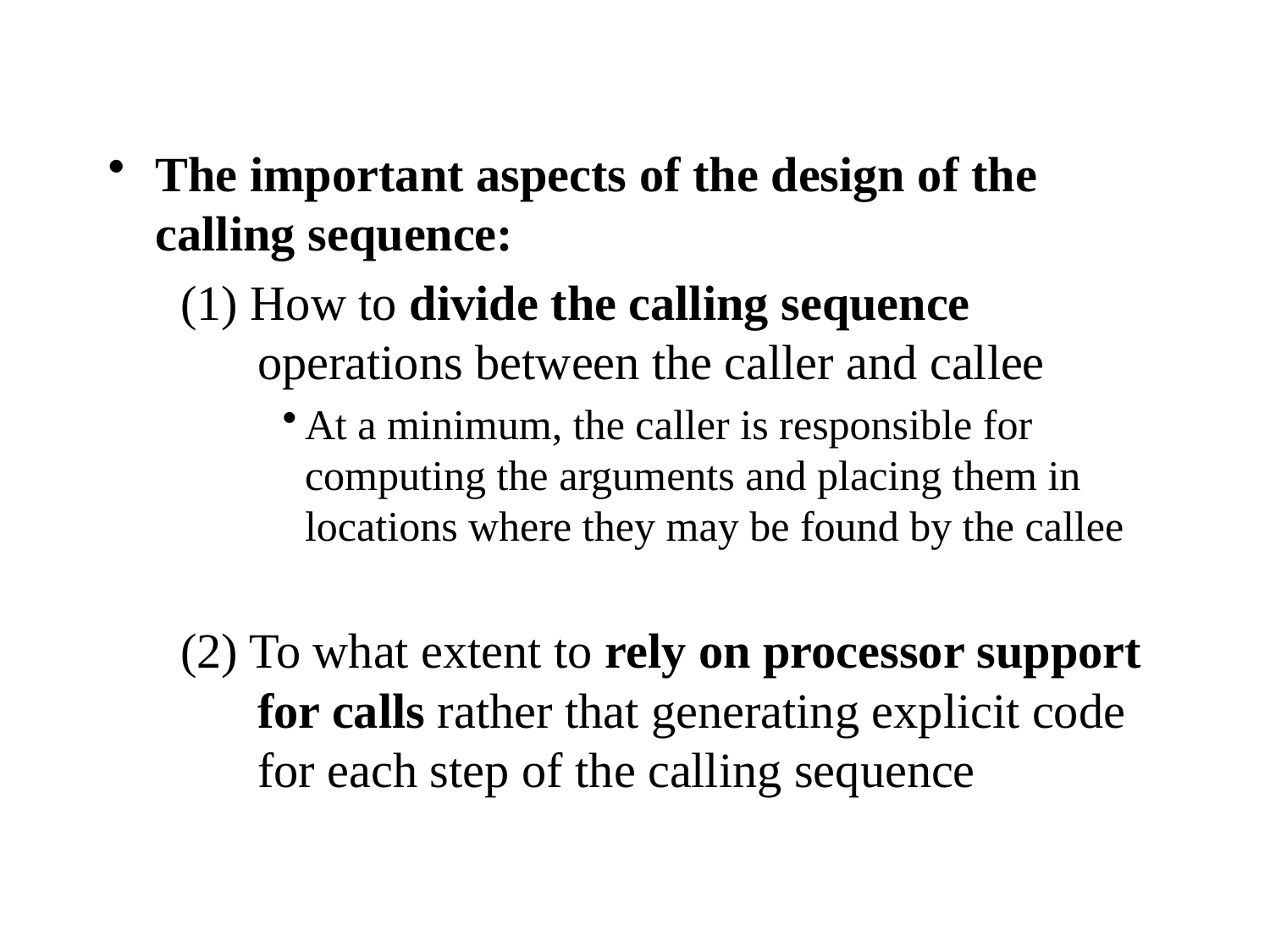

The important aspects of the design of the calling sequence:
(1) How to divide the calling sequence operations between the caller and callee
At a minimum, the caller is responsible for computing the arguments and placing them in locations where they may be found by the callee

(2) To what extent to rely on processor support for calls rather that generating explicit code for each step of the calling sequence